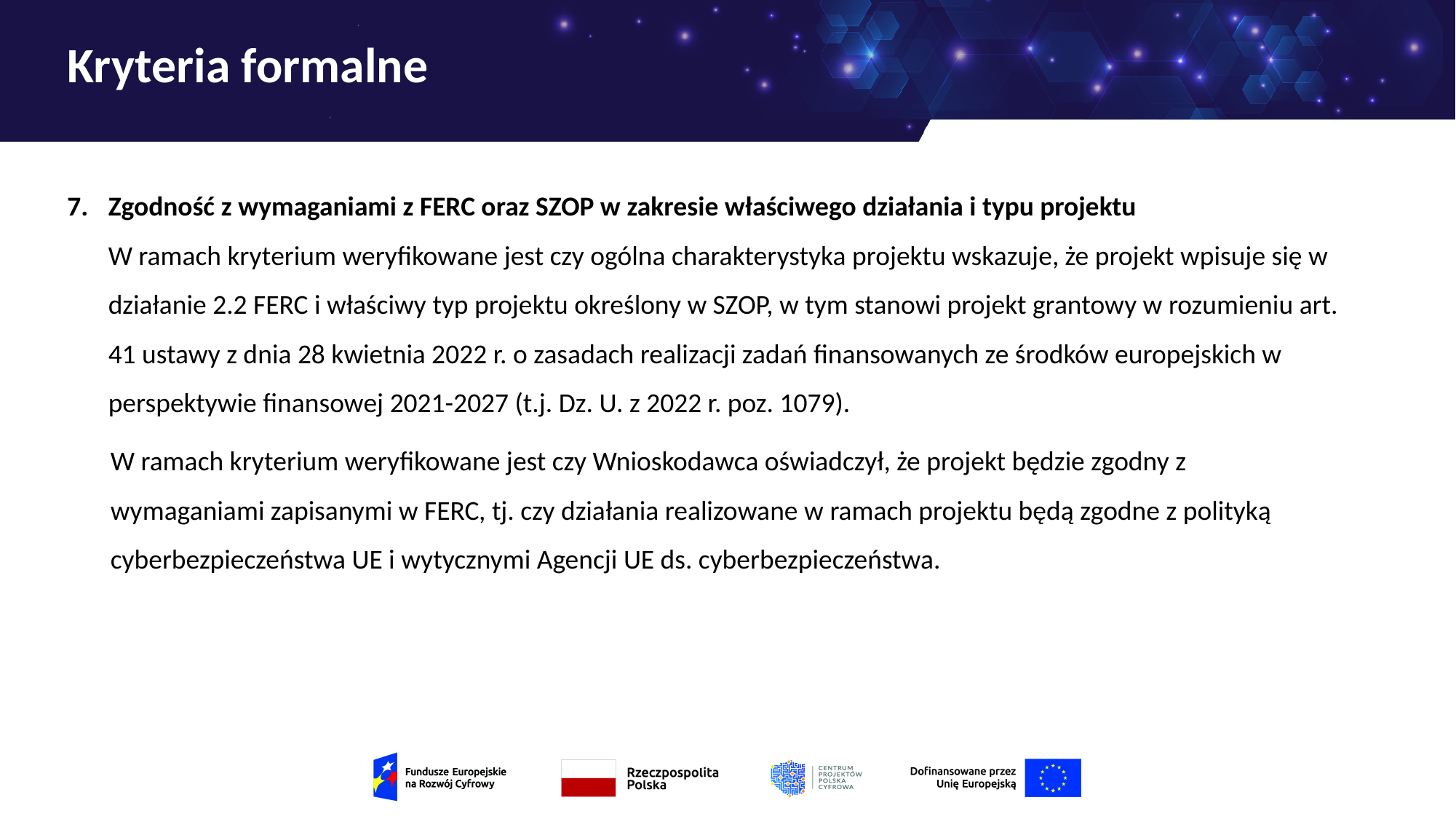

# Kryteria formalne
Zgodność z wymaganiami z FERC oraz SZOP w zakresie właściwego działania i typu projektu
W ramach kryterium weryfikowane jest czy ogólna charakterystyka projektu wskazuje, że projekt wpisuje się w działanie 2.2 FERC i właściwy typ projektu określony w SZOP, w tym stanowi projekt grantowy w rozumieniu art. 41 ustawy z dnia 28 kwietnia 2022 r. o zasadach realizacji zadań finansowanych ze środków europejskich w perspektywie finansowej 2021-2027 (t.j. Dz. U. z 2022 r. poz. 1079).
W ramach kryterium weryfikowane jest czy Wnioskodawca oświadczył, że projekt będzie zgodny z wymaganiami zapisanymi w FERC, tj. czy działania realizowane w ramach projektu będą zgodne z polityką cyberbezpieczeństwa UE i wytycznymi Agencji UE ds. cyberbezpieczeństwa.